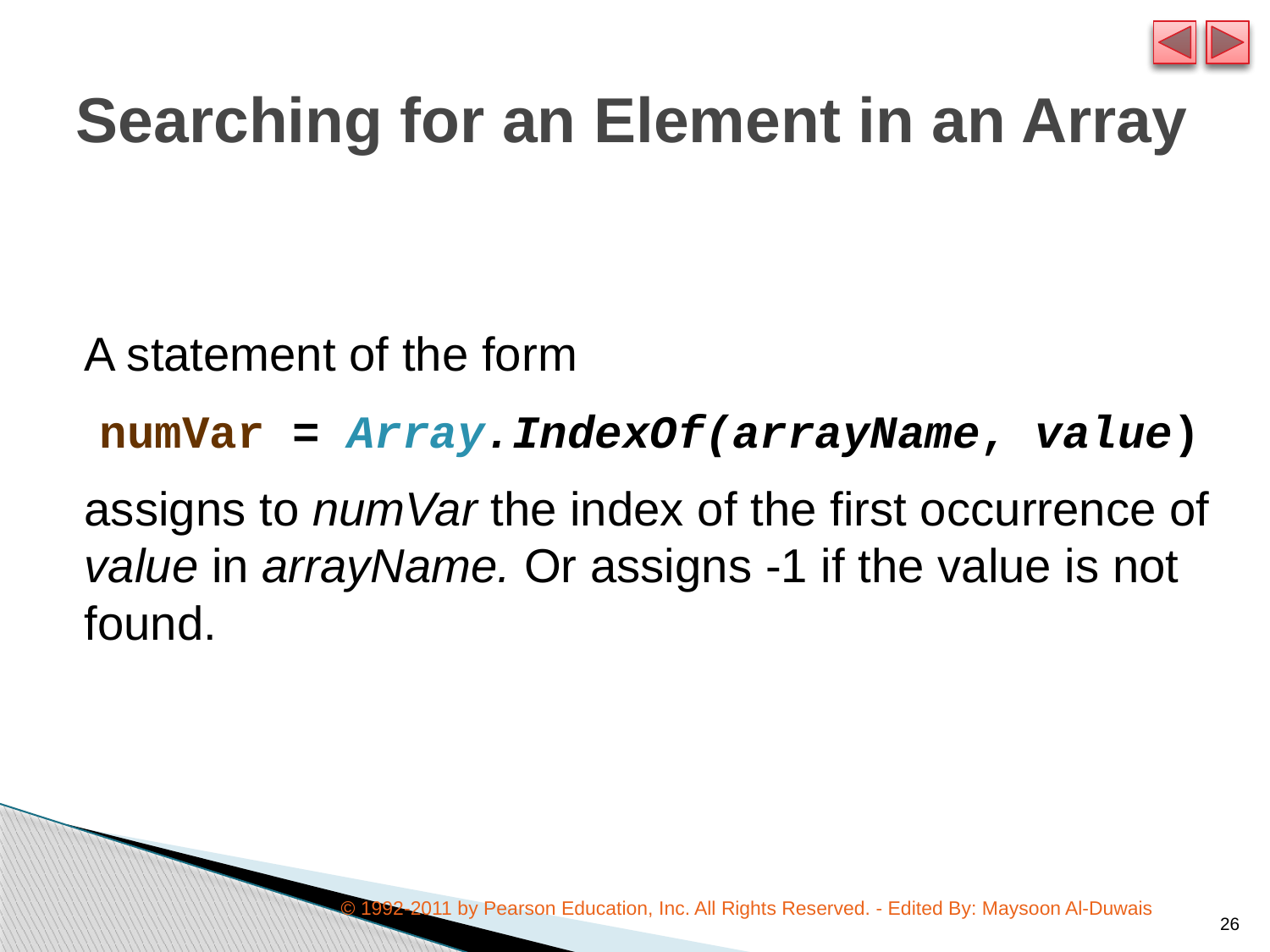

# Searching for an Element in an Array
A statement of the form
  numVar = Array.IndexOf(arrayName, value)
assigns to numVar the index of the first occurrence of value in arrayName. Or assigns -1 if the value is not found.
© 1992-2011 by Pearson Education, Inc. All Rights Reserved. - Edited By: Maysoon Al-Duwais
26